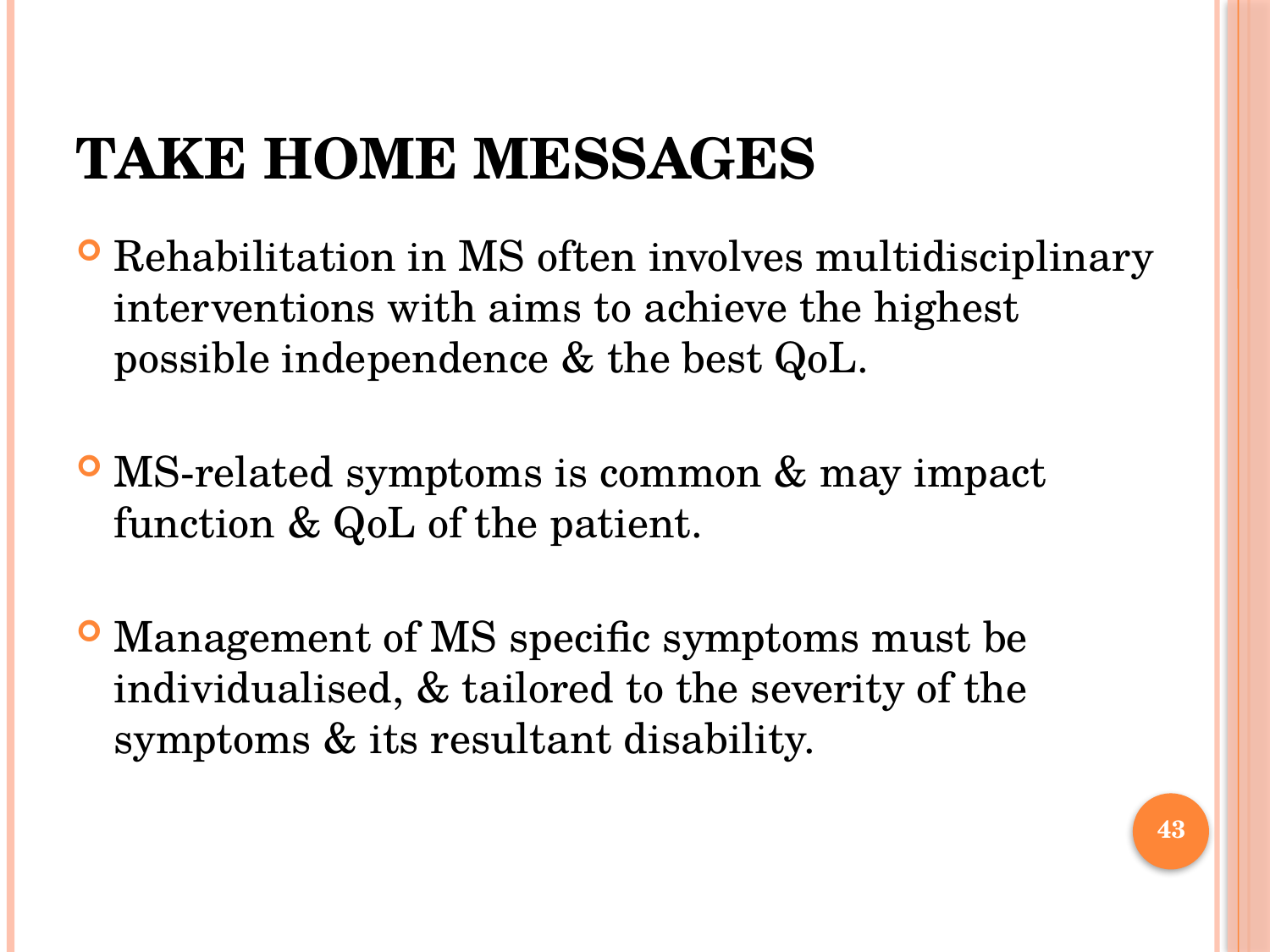

# Take home messages
Rehabilitation in MS often involves multidisciplinary interventions with aims to achieve the highest possible independence & the best QoL.

MS-related symptoms is common & may impact function & QoL of the patient.

Management of MS specific symptoms must be individualised, & tailored to the severity of the symptoms & its resultant disability.

43